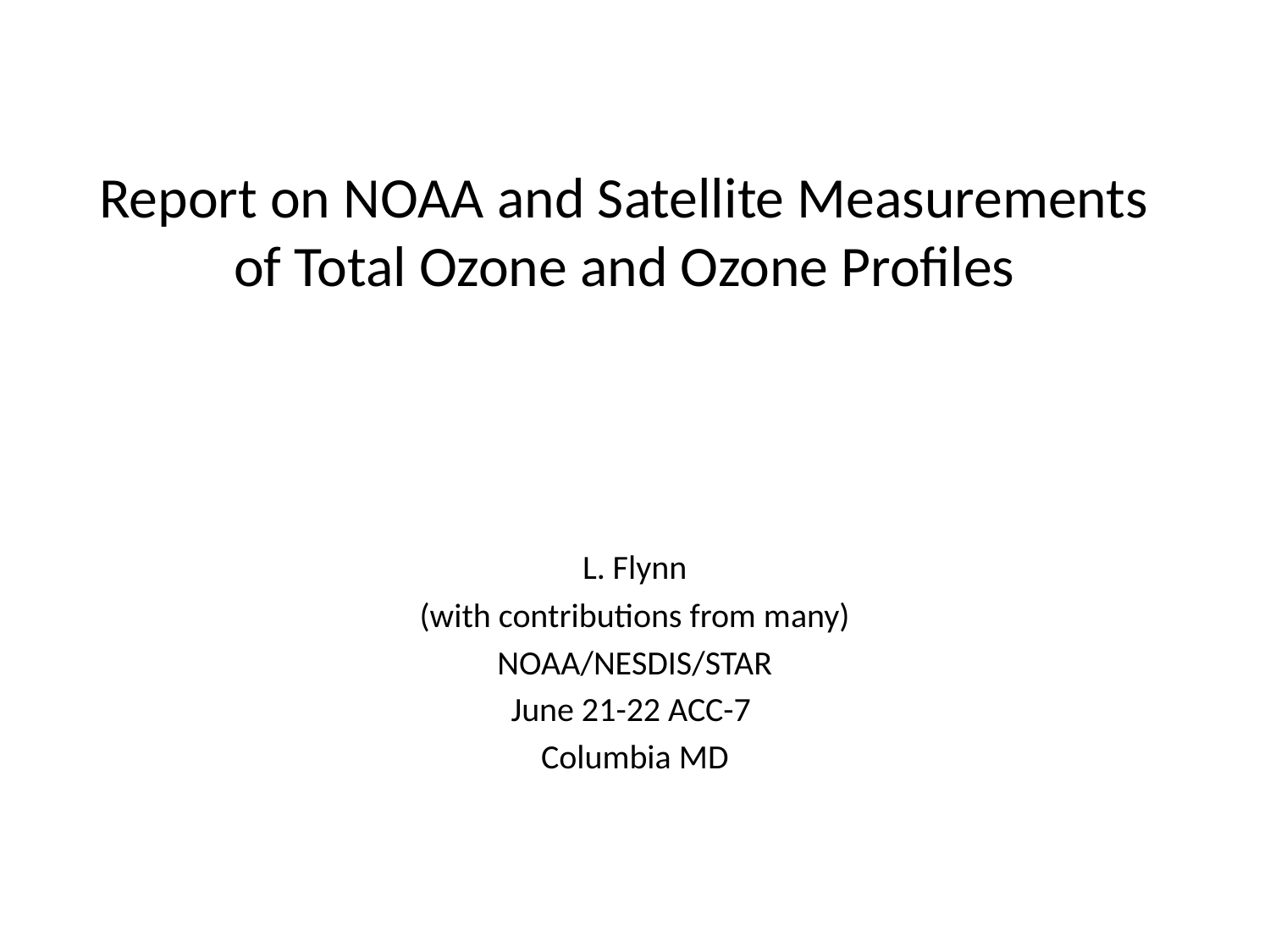

# Report on NOAA and Satellite Measurements of Total Ozone and Ozone Profiles
L. Flynn
(with contributions from many)
NOAA/NESDIS/STAR
June 21-22 ACC-7
Columbia MD